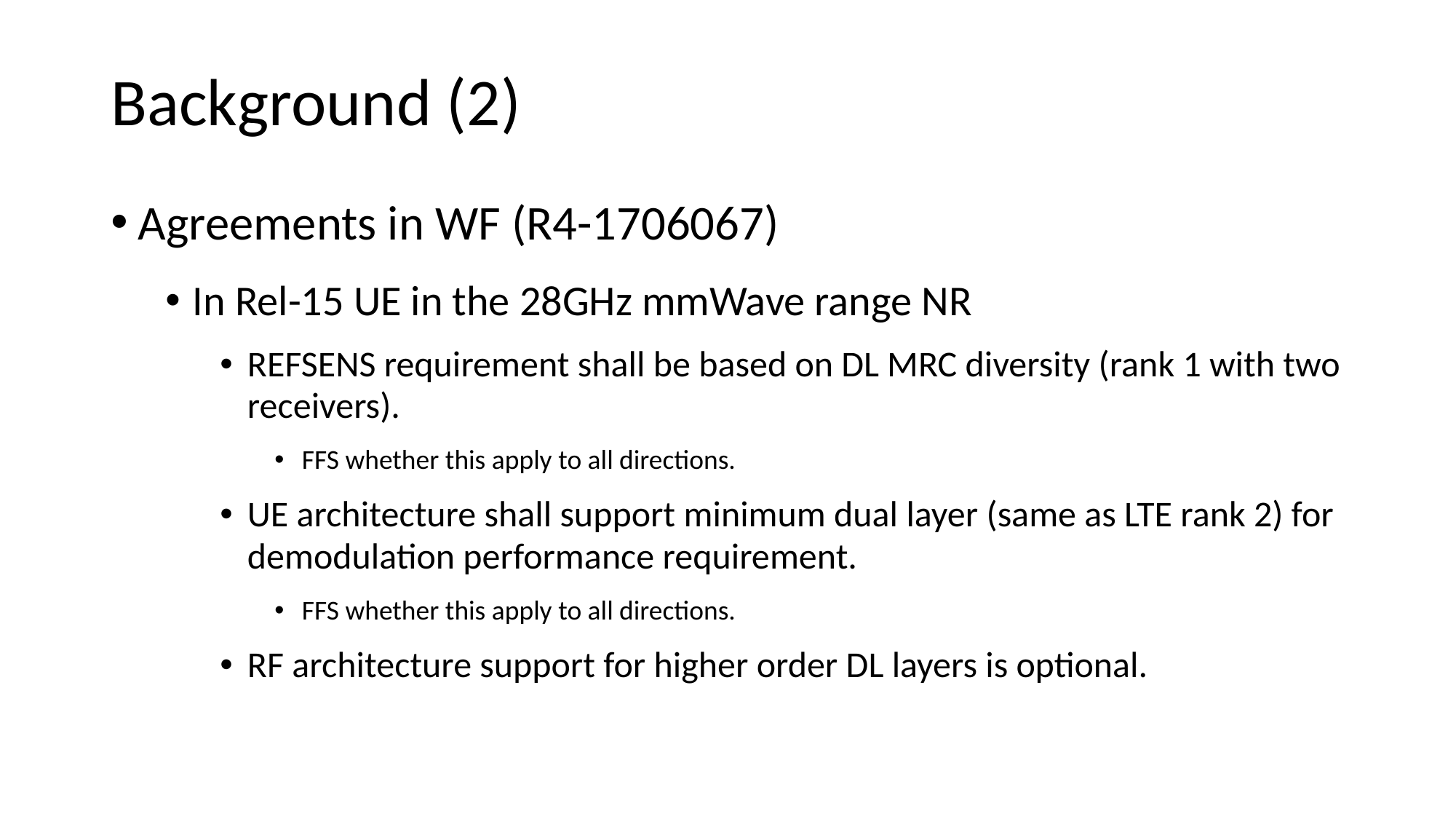

Background (2)
Agreements in WF (R4-1706067)
In Rel-15 UE in the 28GHz mmWave range NR
REFSENS requirement shall be based on DL MRC diversity (rank 1 with two receivers).
FFS whether this apply to all directions.
UE architecture shall support minimum dual layer (same as LTE rank 2) for demodulation performance requirement.
FFS whether this apply to all directions.
RF architecture support for higher order DL layers is optional.